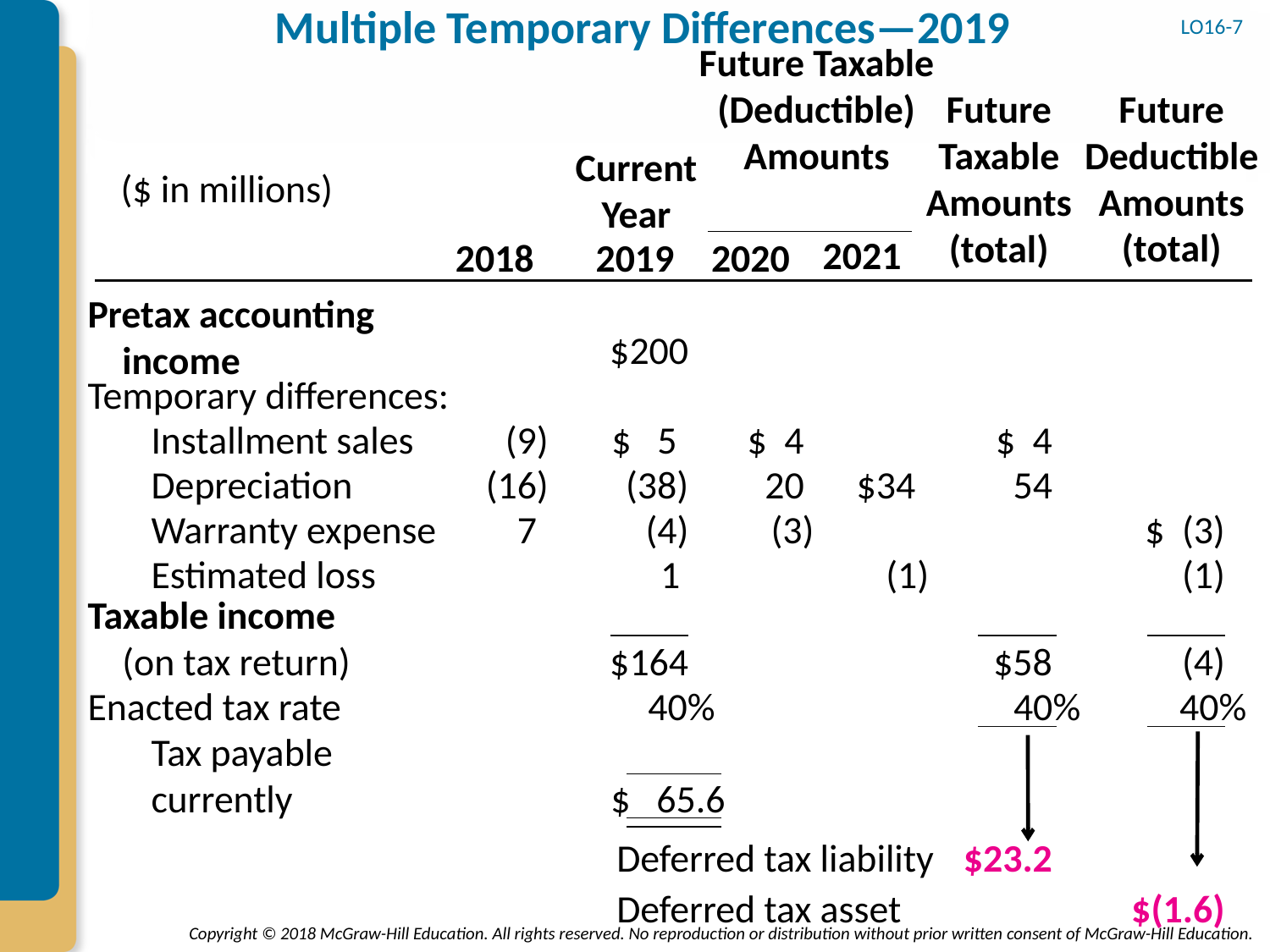

# Multiple Temporary Differences—2019
LO16-7
Future Taxable (Deductible)
Amounts
Future Deductible
Amounts (total)
Future Taxable
Amounts (total)
Current Year
($ in millions)
2021
2018
2019
2020
Pretax accounting
    income
$200
Temporary differences:
Installment sales
(9)
$   5
$  4
$  4
Depreciation
(16)
(38)
20
$34
54
Warranty expense
7
(4)
(3)
$  (3)
Estimated loss
1
(1)
(1)
Taxable income
    (on tax return)
$164
$58
(4)
Enacted tax rate
40%
40%
40%
Tax payable currently
$   65.6
Deferred tax liability
$23.2
Deferred tax asset
$(1.6)